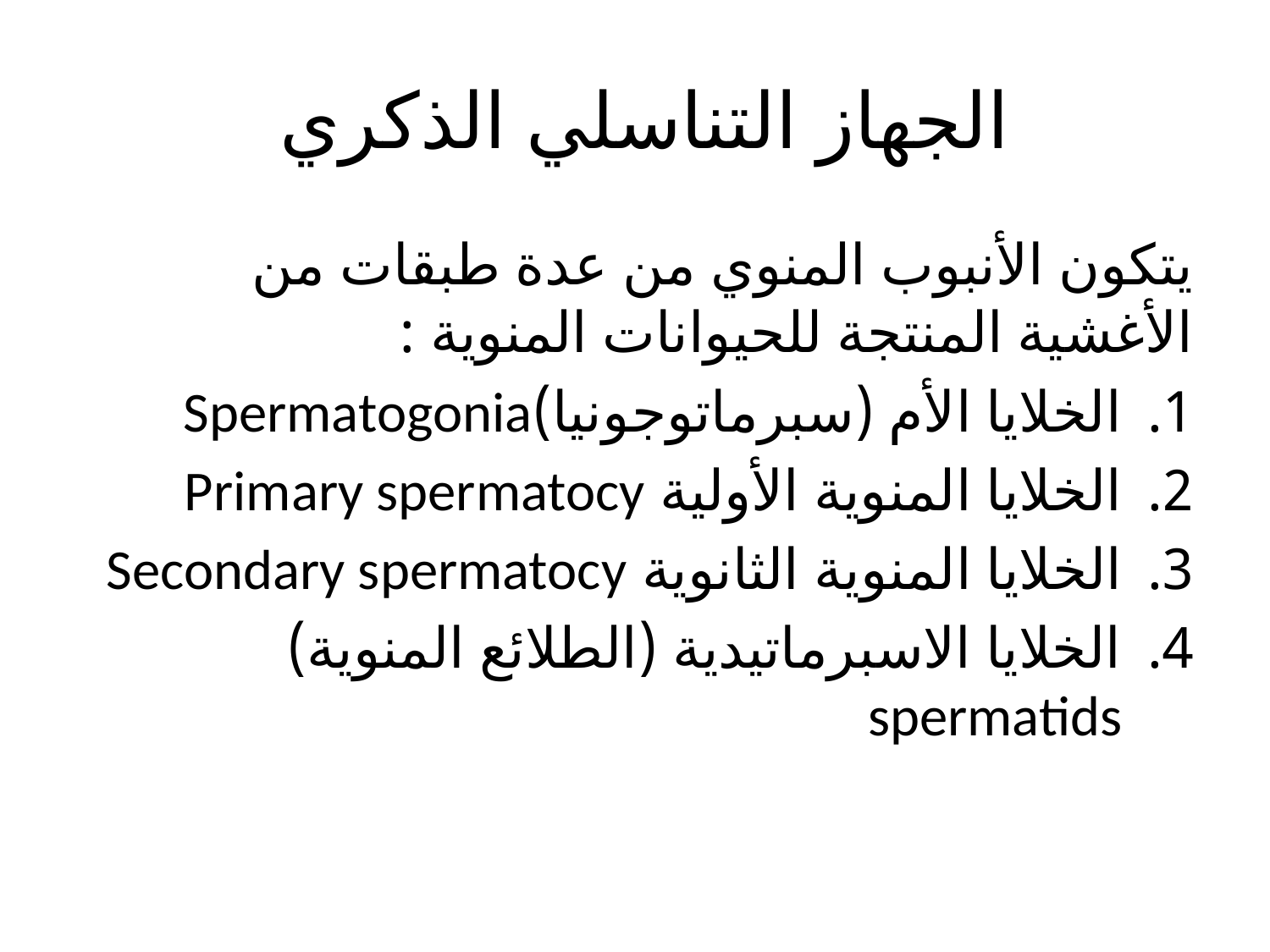

# الجهاز التناسلي الذكري
يتكون الأنبوب المنوي من عدة طبقات من الأغشية المنتجة للحيوانات المنوية :
الخلايا الأم (سبرماتوجونيا)Spermatogonia
الخلايا المنوية الأولية Primary spermatocy
الخلايا المنوية الثانوية Secondary spermatocy
الخلايا الاسبرماتيدية (الطلائع المنوية) spermatids